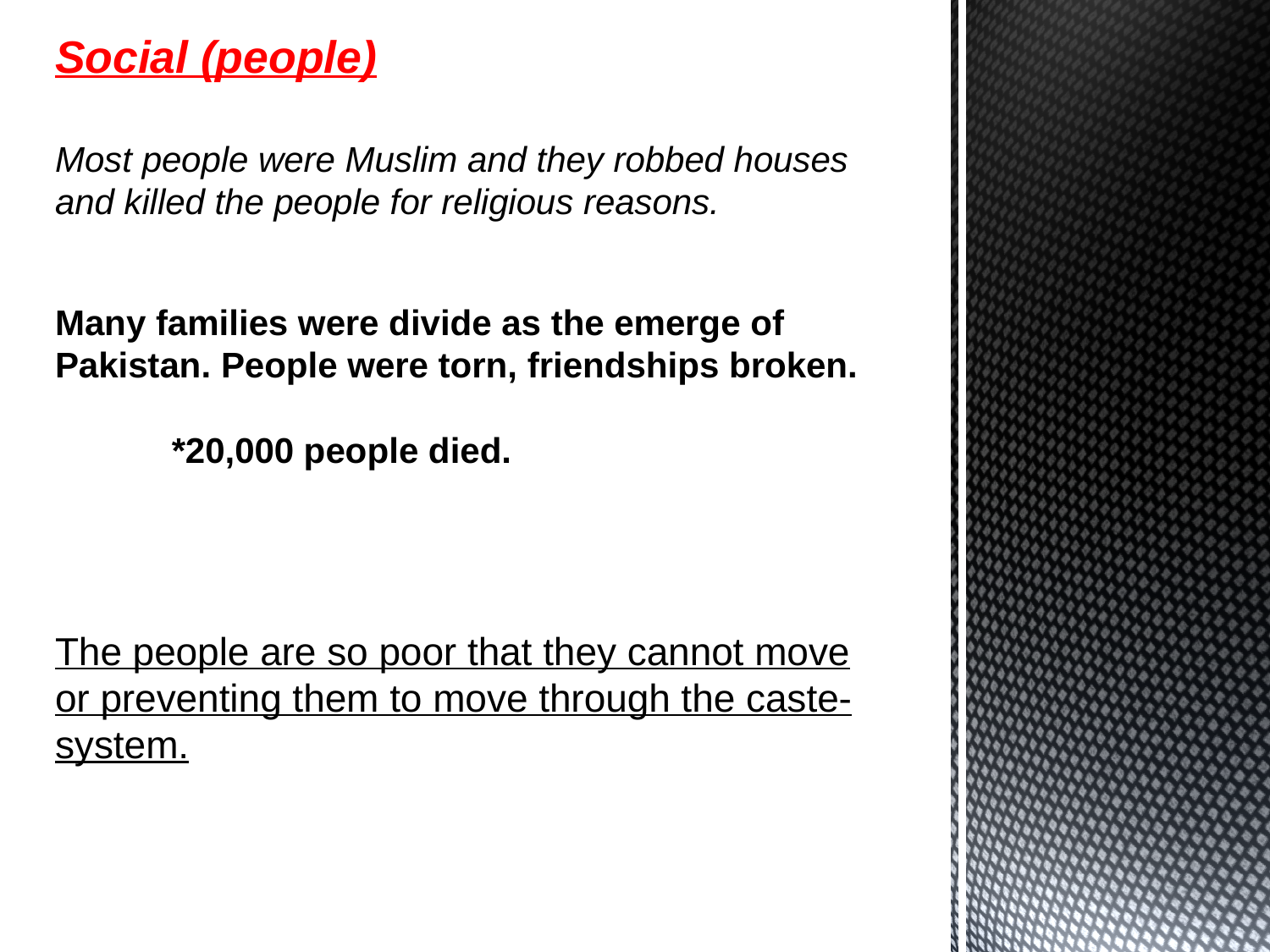

# Social (people) Most people were Muslim and they robbed houses and killed the people for religious reasons. Many families were divide as the emerge of Pakistan. People were torn, friendships broken. *20,000 people died. The people are so poor that they cannot move or preventing them to move through the caste-system.